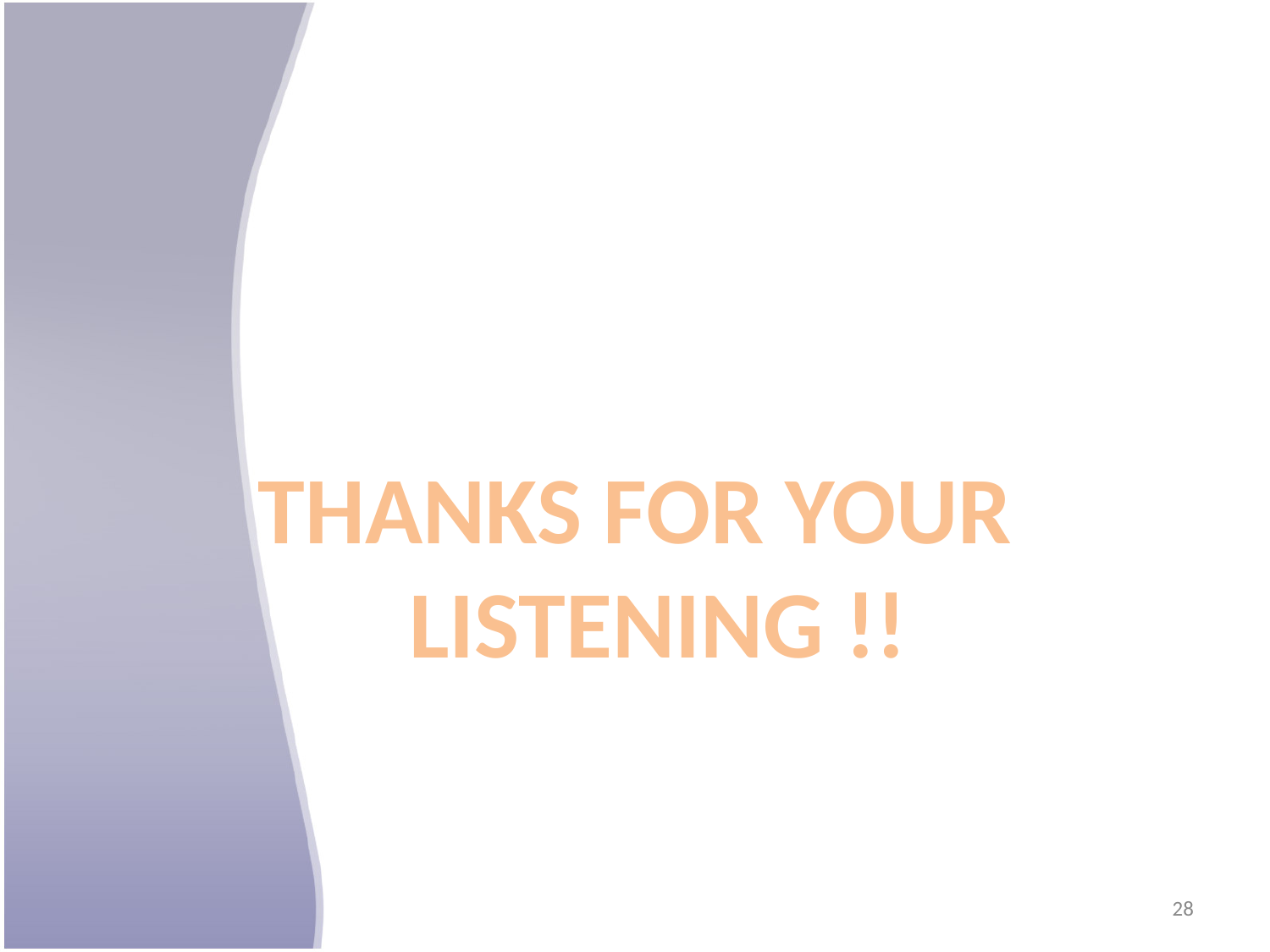

#

Thanks for your listening !!
28